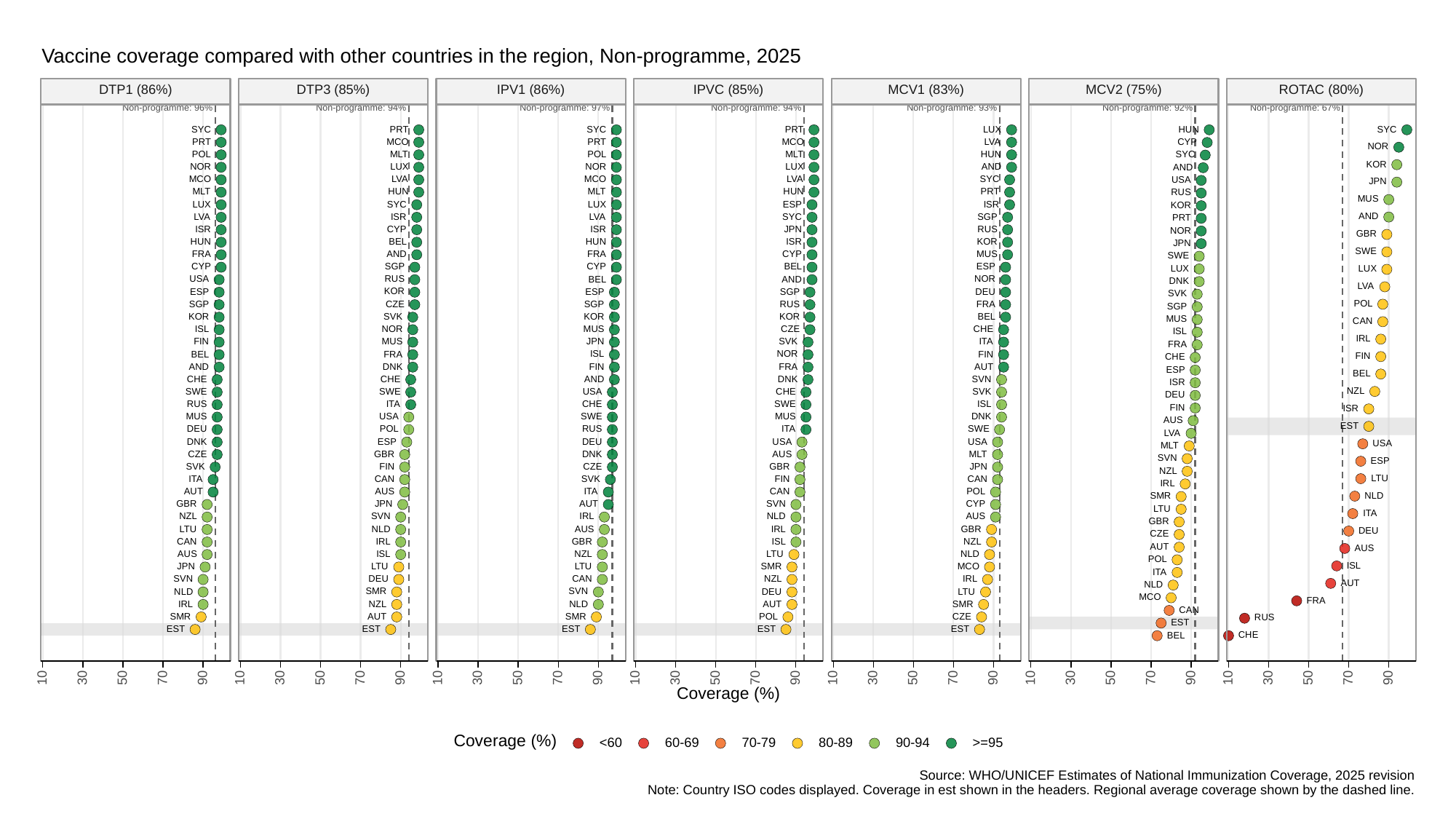

Vaccine coverage compared with other countries in the region, Non-programme, 2025

ROTAC (80%)
DTP1 (86%)
DTP3 (85%)
IPV1 (86%)
IPVC (85%)
MCV1 (83%)
MCV2 (75%)
Non-programme: 96%
Non-programme: 94%
Non-programme: 97%
Non-programme: 94%
Non-programme: 93%
Non-programme: 92%
Non-programme: 67%

SYC
SYC
SYC
LUX
HUN
PRT
PRT

MCO
MCO
CYP
PRT
PRT
LVA

NOR

POL
POL
HUN
MLT
MLT
SYC

KOR

NOR
NOR
LUX
LUX
AND
AND

MCO
MCO
SYC
LVA
LVA
USA

JPN

HUN
HUN
MLT
MLT
PRT
RUS

MUS

SYC
ESP
ISR
LUX
LUX
KOR

ISR
SYC
SGP
AND
LVA
LVA
PRT

ISR
CYP
ISR
RUS
JPN
NOR

GBR

KOR
ISR
HUN
HUN
BEL
JPN

SWE

CYP
MUS

FRA
AND
FRA
SWE

CYP
SGP
CYP
ESP

BEL

LUX
LUX

NOR
USA
RUS
BEL
AND

DNK

LVA

KOR
ESP
ESP
SGP
DEU

SVK

POL
SGP
CZE
SGP
RUS
FRA

SGP

KOR
KOR
KOR
SVK
BEL

MUS

CAN

NOR
ISL
MUS
CZE
CHE

ISL

IRL

MUS
SVK
JPN
FIN
ITA

FRA

NOR
ISL
BEL
FRA
FIN

FIN
CHE

AUT
AND
DNK
FIN
FRA

ESP

BEL

CHE
CHE
SVN
AND
DNK

ISR

NZL
SWE
SWE
USA
CHE
SVK

DEU

RUS
CHE
SWE
ISL
ITA

FIN
ISR

MUS
USA
SWE
MUS
DNK

AUS

EST

POL
RUS
SWE
DEU
ITA

LVA

ESP
USA
USA
DEU

DNK
USA

MLT

CZE
GBR
AUS
DNK
MLT

SVN

ESP

SVK
CZE
GBR
JPN
FIN

NZL

LTU
CAN
SVK
CAN
ITA
FIN

IRL

POL
AUS
CAN
AUT
ITA

NLD
SMR

GBR
SVN
CYP
JPN
AUT

LTU

ITA

SVN
AUS
NZL
IRL
NLD

GBR

AUS
GBR
LTU
NLD
IRL
DEU

CZE

CAN
GBR
ISL
IRL
NZL

AUT
AUS

AUS
ISL
LTU
NZL
NLD

POL

ISL
MCO
SMR
JPN
LTU
LTU

ITA

SVN
CAN
DEU
NZL
IRL

AUT

NLD

SMR
SVN
DEU
LTU
NLD

MCO

FRA

SMR
AUT
IRL
NZL
NLD

CAN

POL
SMR
SMR
CZE
AUT
RUS

EST

EST
EST
EST
EST
EST

CHE
BEL

30
30
30
30
30
30
30
10
50
70
90
10
50
70
90
10
50
70
90
10
50
70
90
10
50
70
90
10
50
70
90
10
50
70
90
Coverage (%)
Coverage (%)

<60
60-69
70-79
80-89
90-94
>=95
Source: WHO/UNICEF Estimates of National Immunization Coverage, 2025 revision
Note: Country ISO codes displayed. Coverage in est shown in the headers. Regional average coverage shown by the dashed line.